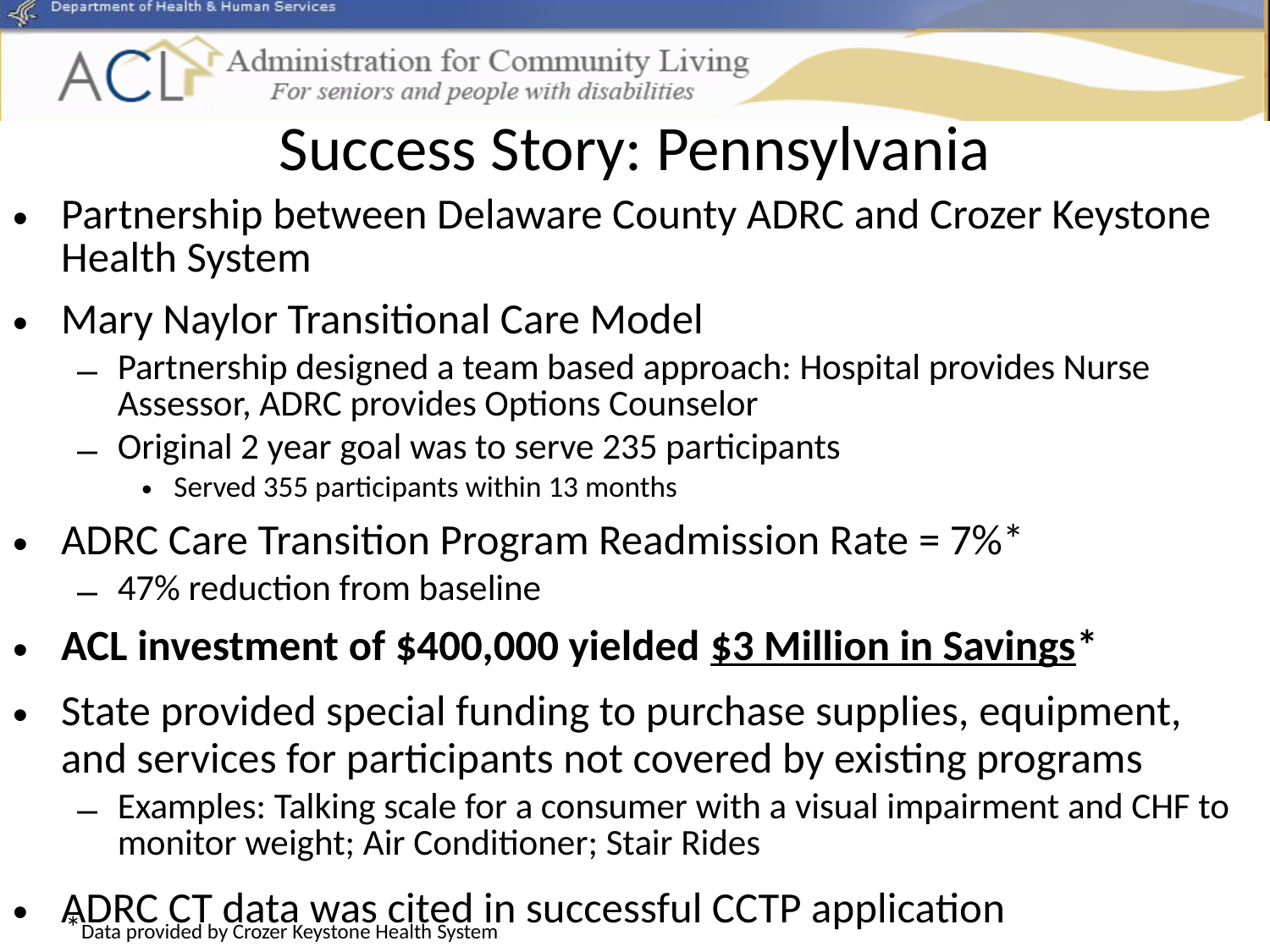

Success Story: Pennsylvania
Partnership between Delaware County ADRC and Crozer Keystone Health System

Mary Naylor Transitional Care Model
Partnership designed a team based approach: Hospital provides Nurse Assessor, ADRC provides Options Counselor
Original 2 year goal was to serve 235 participants
Served 355 participants within 13 months

ADRC Care Transition Program Readmission Rate = 7%*
47% reduction from baseline

ACL investment of $400,000 yielded $3 Million in Savings*

State provided special funding to purchase supplies, equipment, and services for participants not covered by existing programs
Examples: Talking scale for a consumer with a visual impairment and CHF to monitor weight; Air Conditioner; Stair Rides

ADRC CT data was cited in successful CCTP application

*Data provided by Crozer Keystone Health System